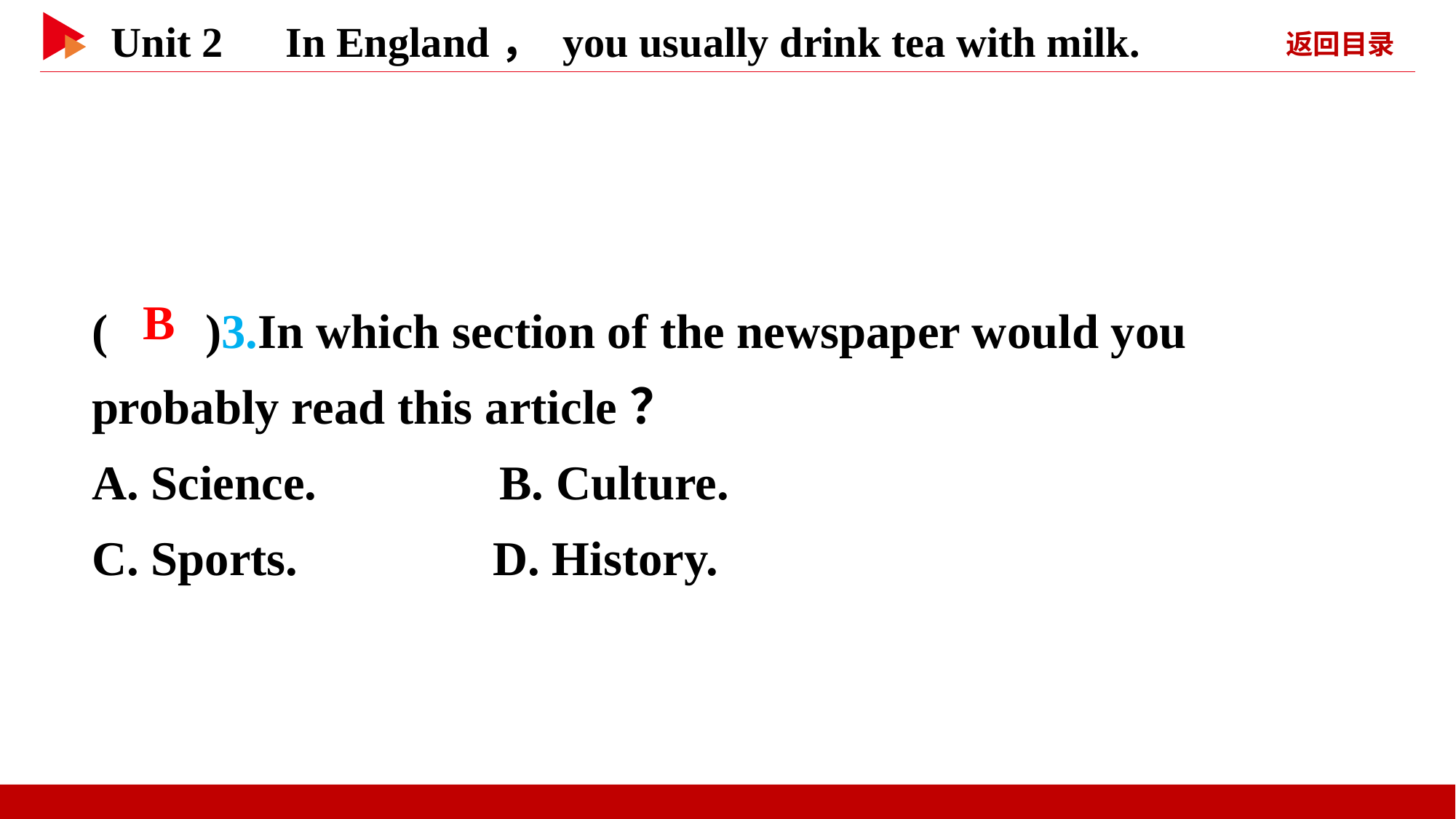

(        )3.In which section of the newspaper would you probably read this article？
A. Science.               B. Culture.
C. Sports.                D. History.
   B